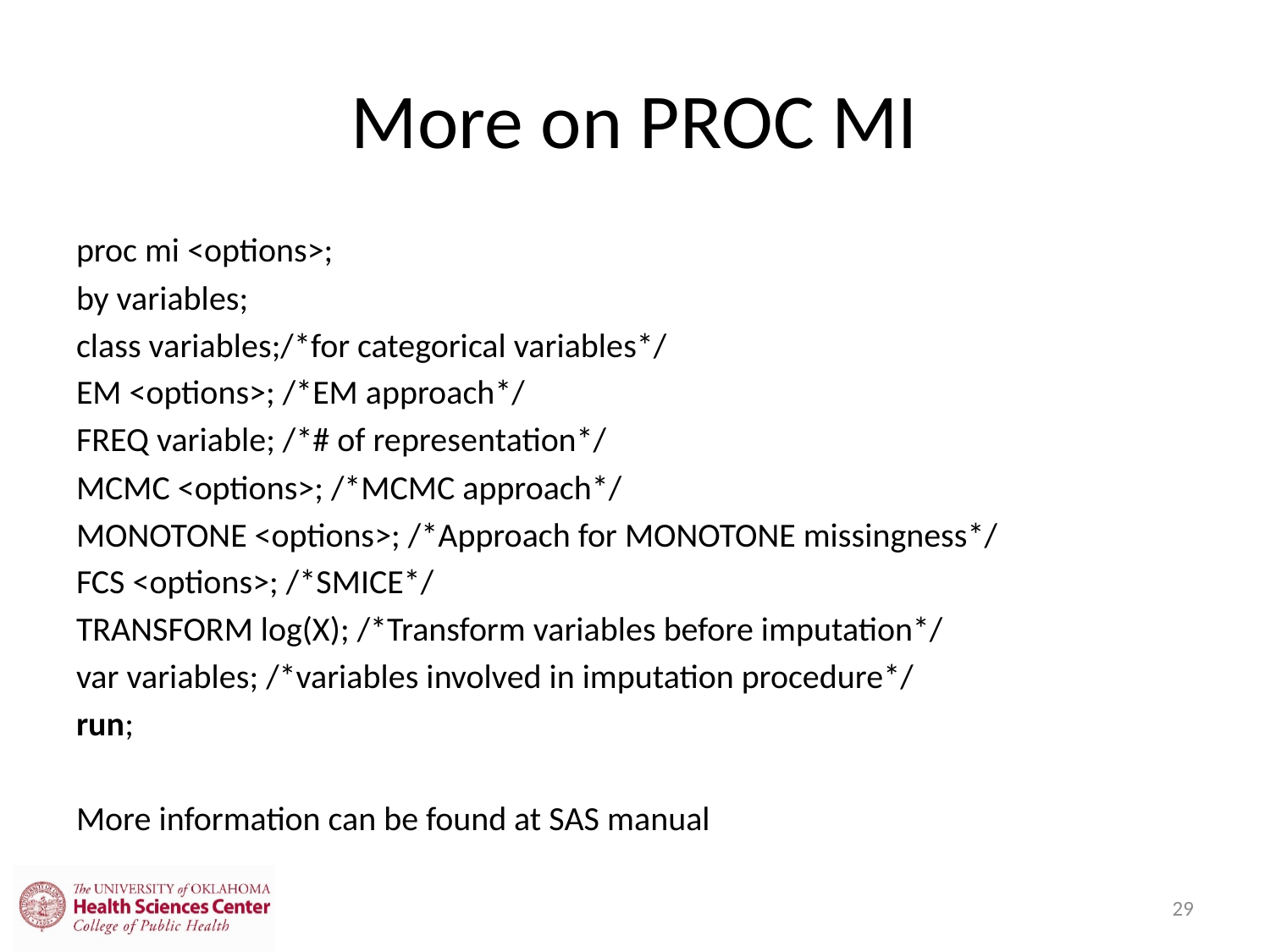

# More on PROC MI
proc mi <options>;
by variables;
class variables;/*for categorical variables*/
EM <options>; /*EM approach*/
FREQ variable; /*# of representation*/
MCMC <options>; /*MCMC approach*/
MONOTONE <options>; /*Approach for MONOTONE missingness*/
FCS <options>; /*SMICE*/
TRANSFORM log(X); /*Transform variables before imputation*/
var variables; /*variables involved in imputation procedure*/
run;

More information can be found at SAS manual
29